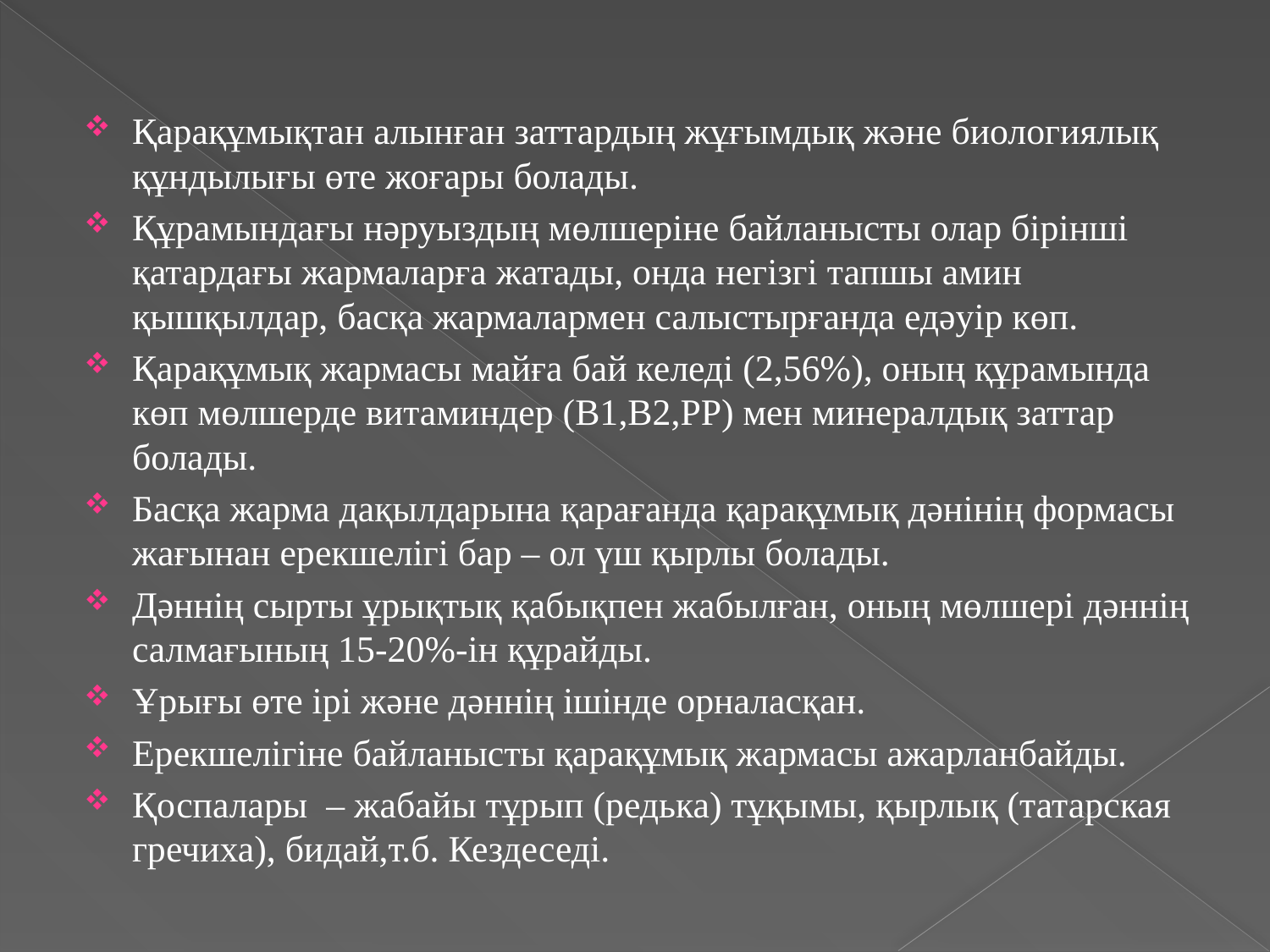

Қарақұмықтан алынған заттардың жұғымдық және биологиялық құндылығы өте жоғары болады.
Құрамындағы нәруыздың мөлшеріне байланысты олар бірінші қатардағы жармаларға жатады, онда негізгі тапшы амин қышқылдар, басқа жармалармен салыстырғанда едәуір көп.
Қарақұмық жармасы майға бай келеді (2,56%), оның құрамында көп мөлшерде витаминдер (В1,В2,РР) мен минералдық заттар болады.
Басқа жарма дақылдарына қарағанда қарақұмық дәнінің формасы жағынан ерекшелігі бар – ол үш қырлы болады.
Дәннің сырты ұрықтық қабықпен жабылған, оның мөлшері дәннің салмағының 15-20%-ін құрайды.
Ұрығы өте ірі және дәннің ішінде орналасқан.
Ерекшелігіне байланысты қарақұмық жармасы ажарланбайды.
Қоспалары  – жабайы тұрып (редька) тұқымы, қырлық (татарская гречиха), бидай,т.б. Кездеседі.